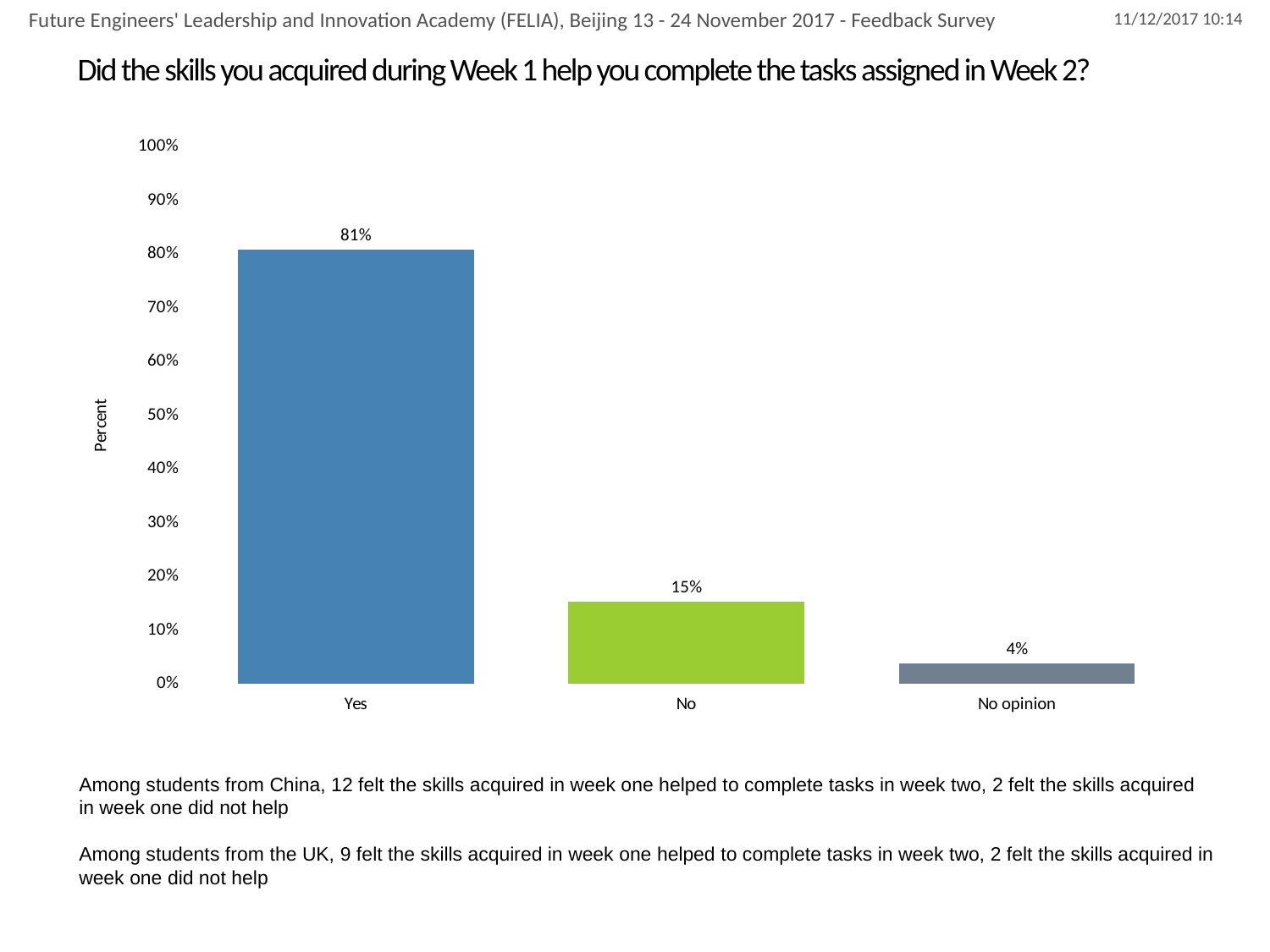

Future Engineers' Leadership and Innovation Academy (FELIA), Beijing 13 - 24 November 2017 - Feedback Survey
# Did the skills you acquired during Week 1 help you complete the tasks assigned in Week 2?

### Chart

| Category | Did the skills you acquired during Week 1 help you complete the tasks assigned in Week 2? |
|---|---|
| Yes | 0.8076923076923077 |
| No | 0.15384615384615385 |
| No opinion | 0.038461538461538464 |
Among students from China, 12 felt the skills acquired in week one helped to complete tasks in week two, 2 felt the skills acquired in week one did not help

Among students from the UK, 9 felt the skills acquired in week one helped to complete tasks in week two, 2 felt the skills acquired in week one did not help